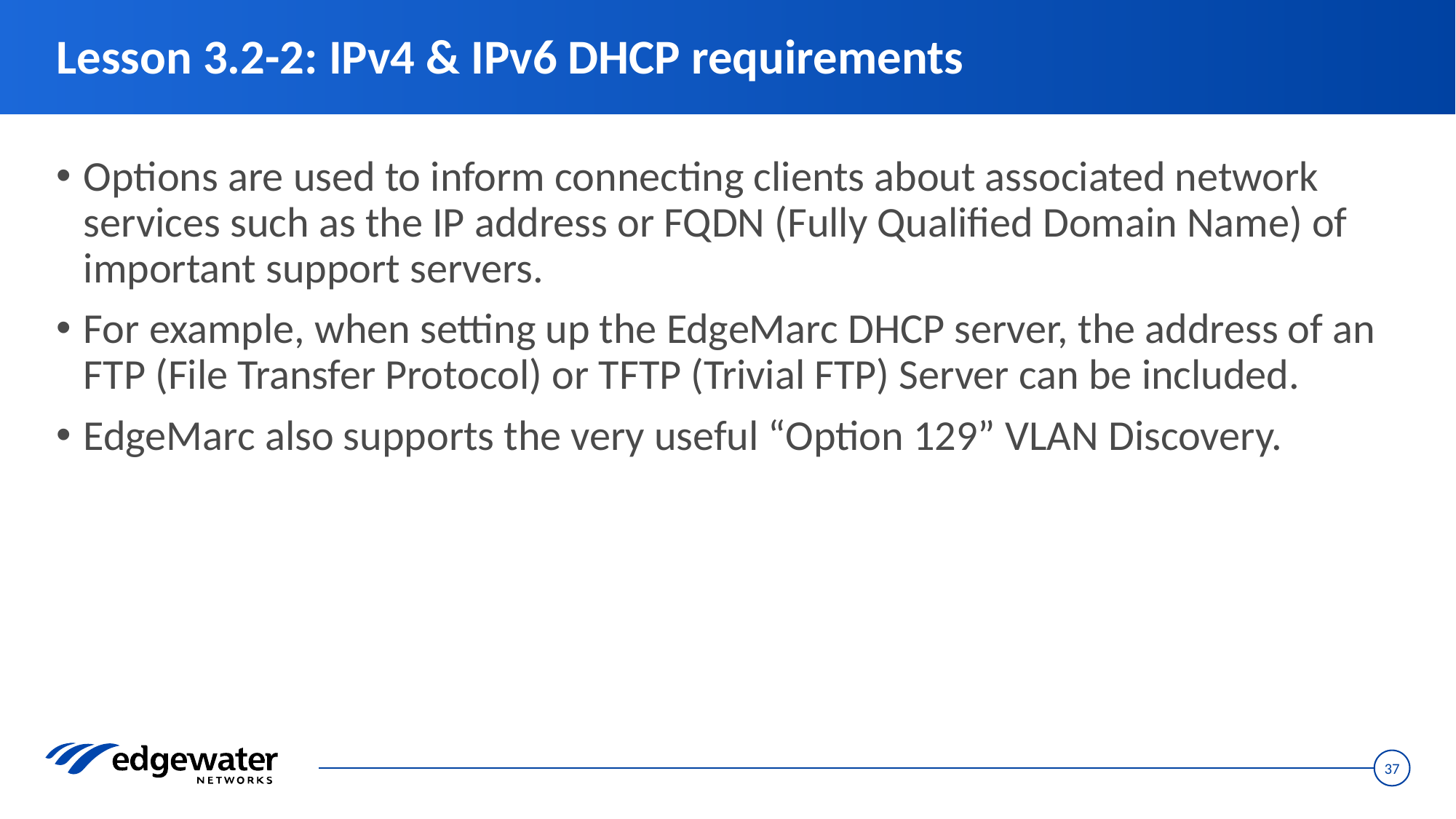

# Lesson 3.2-2: IPv4 & IPv6 DHCP requirements
Options are used to inform connecting clients about associated network services such as the IP address or FQDN (Fully Qualified Domain Name) of important support servers.
For example, when setting up the EdgeMarc DHCP server, the address of an FTP (File Transfer Protocol) or TFTP (Trivial FTP) Server can be included.
EdgeMarc also supports the very useful “Option 129” VLAN Discovery.